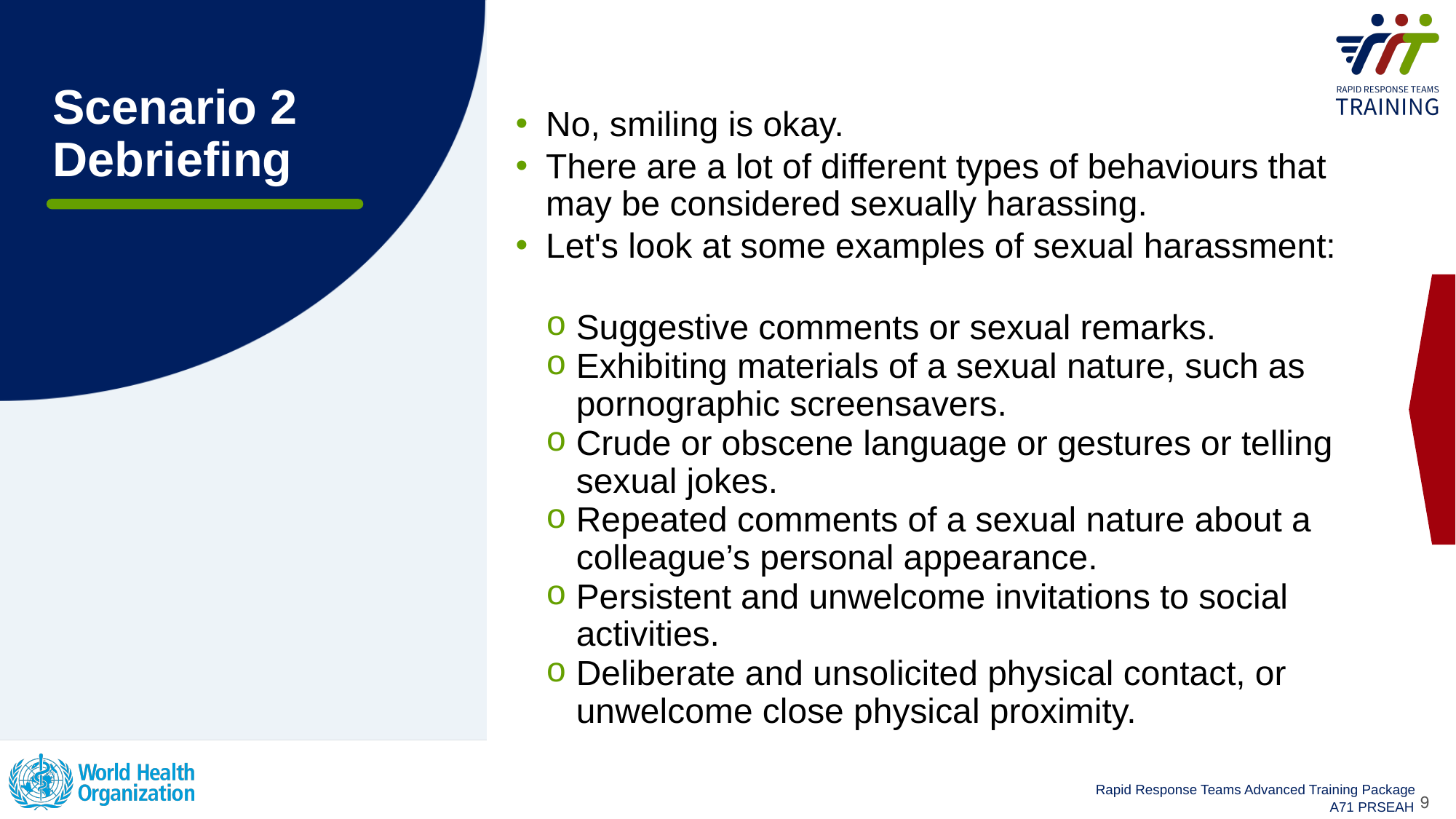

Scenario 2  Debriefing
No, smiling is okay.
There are a lot of different types of behaviours that may be considered sexually harassing.
Let's look at some examples of sexual harassment:

Suggestive comments or sexual remarks.
Exhibiting materials of a sexual nature, such as pornographic screensavers.
Crude or obscene language or gestures or telling sexual jokes.
Repeated comments of a sexual nature about a colleague’s personal appearance.
Persistent and unwelcome invitations to social activities.
Deliberate and unsolicited physical contact, or unwelcome close physical proximity.